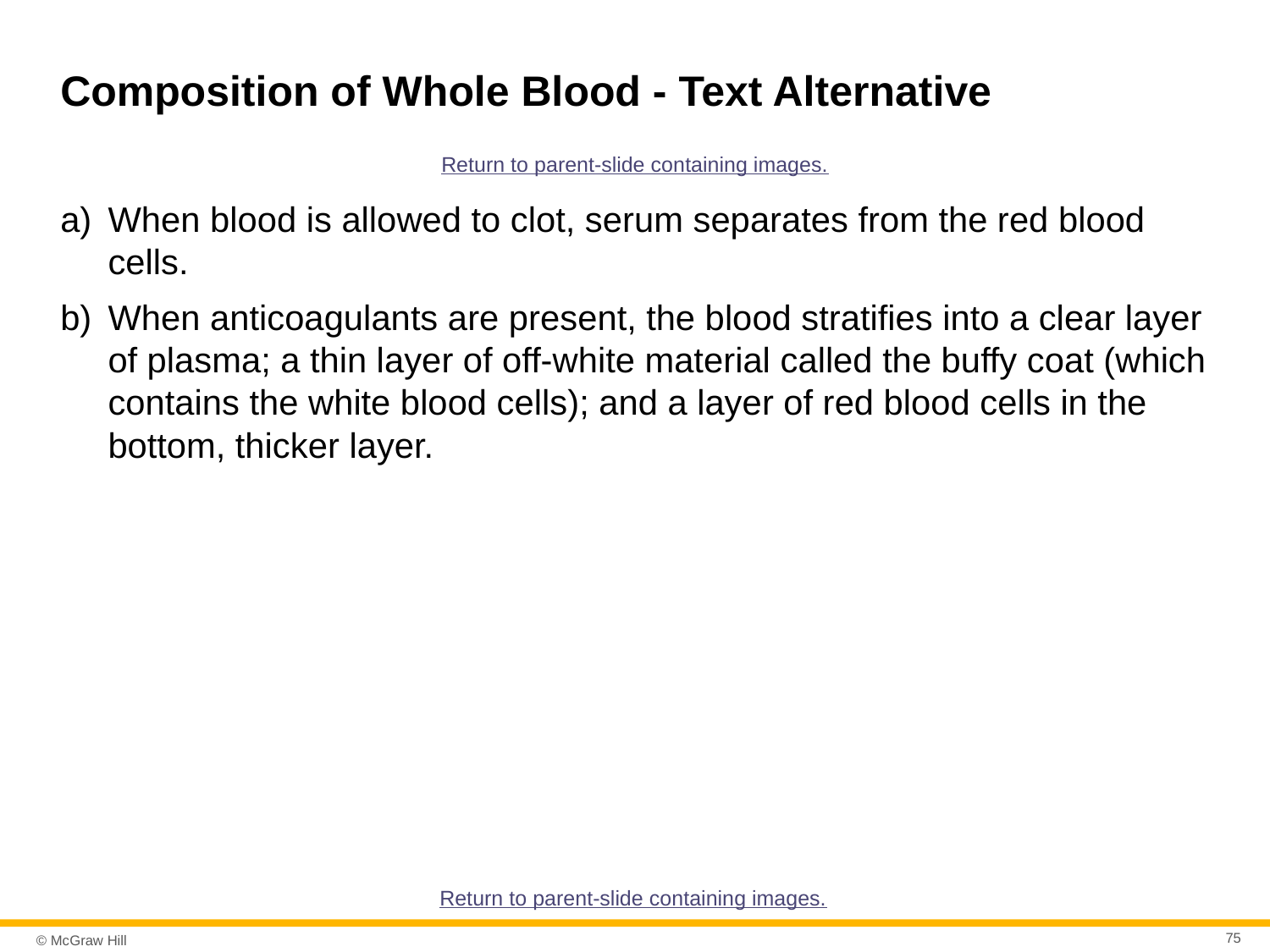

# Composition of Whole Blood - Text Alternative
Return to parent-slide containing images.
When blood is allowed to clot, serum separates from the red blood cells.
When anticoagulants are present, the blood stratifies into a clear layer of plasma; a thin layer of off-white material called the buffy coat (which contains the white blood cells); and a layer of red blood cells in the bottom, thicker layer.
Return to parent-slide containing images.